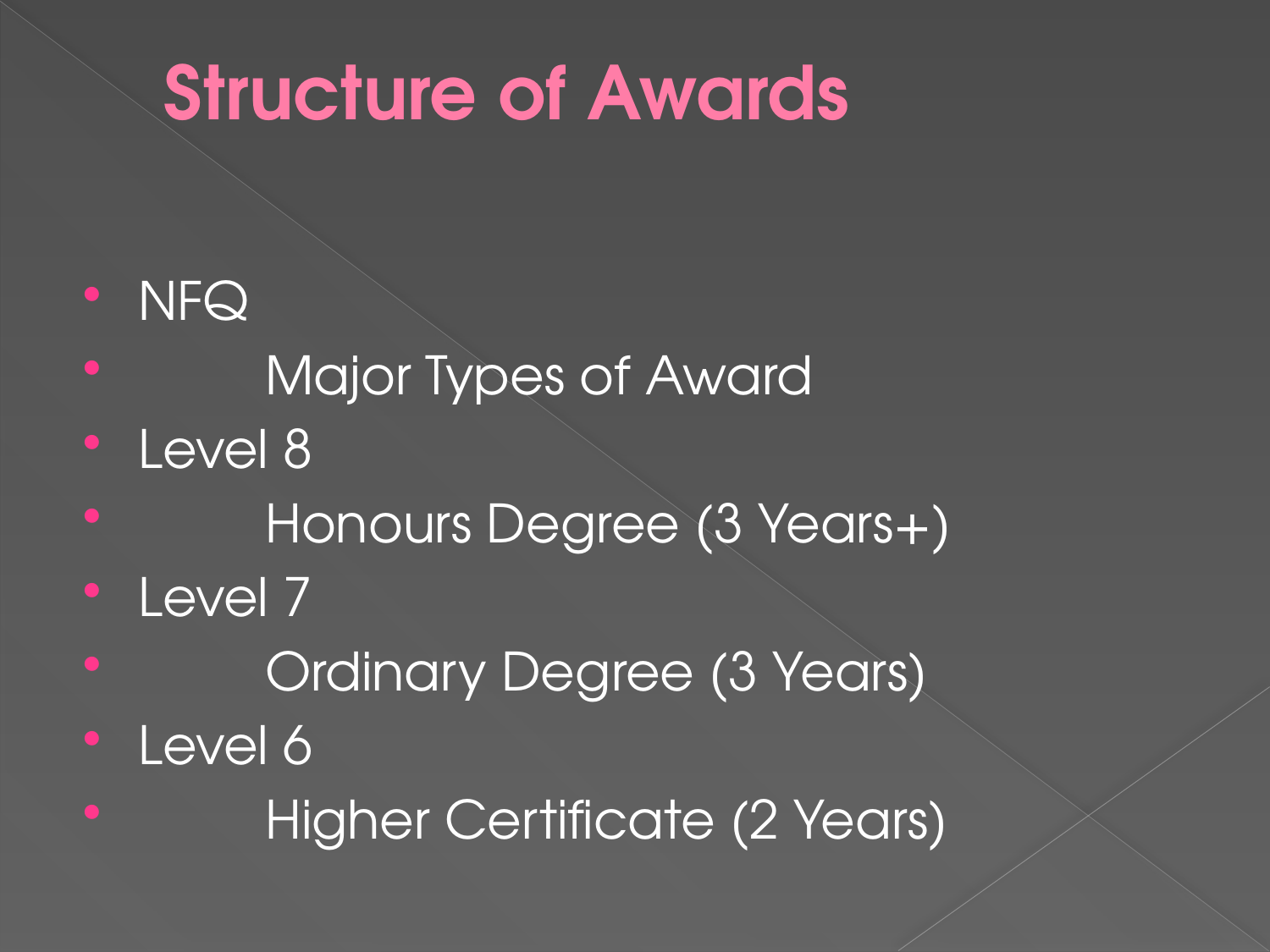

# Structure of Awards
NFQ
	Major Types of Award
Level 8
	Honours Degree (3 Years+)
Level 7
	Ordinary Degree (3 Years)
Level 6
	Higher Certificate (2 Years)